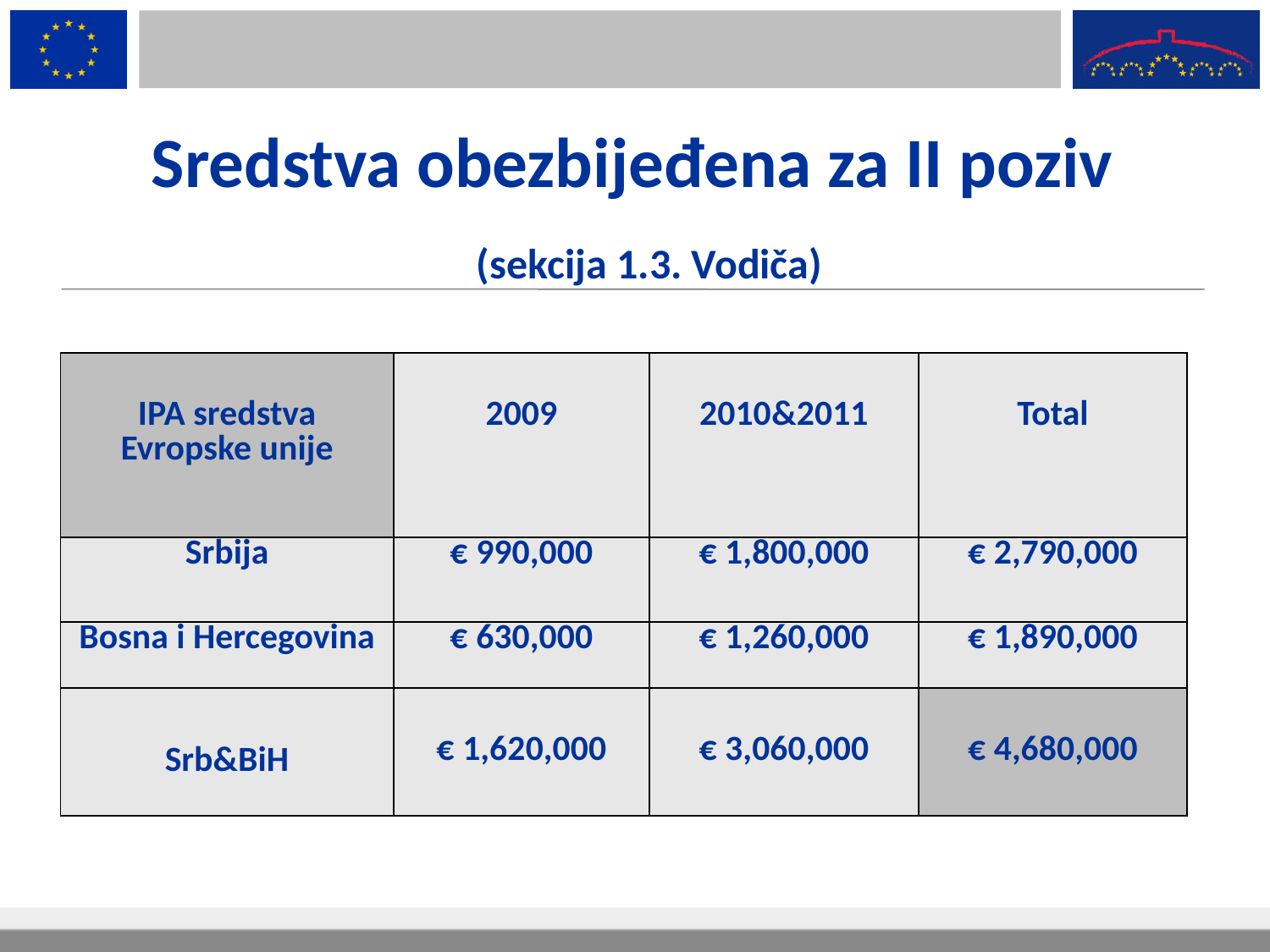

# Sredstva obezbijeđena za II poziv (sekcija 1.3. Vodiča)
| IPA sredstva Evropske unije | 2009 | &2011 | Total |
| --- | --- | --- | --- |
| Srbija | € 990,000 | € 1,800,000 | € 2,790,000 |
| Bosna i Hercegovina | € 630,000 | € 1,260,000 | € 1,890,000 |
| Srb&BiH | € 1,620,000 | € 3,060,000 | € 4,680,000 |